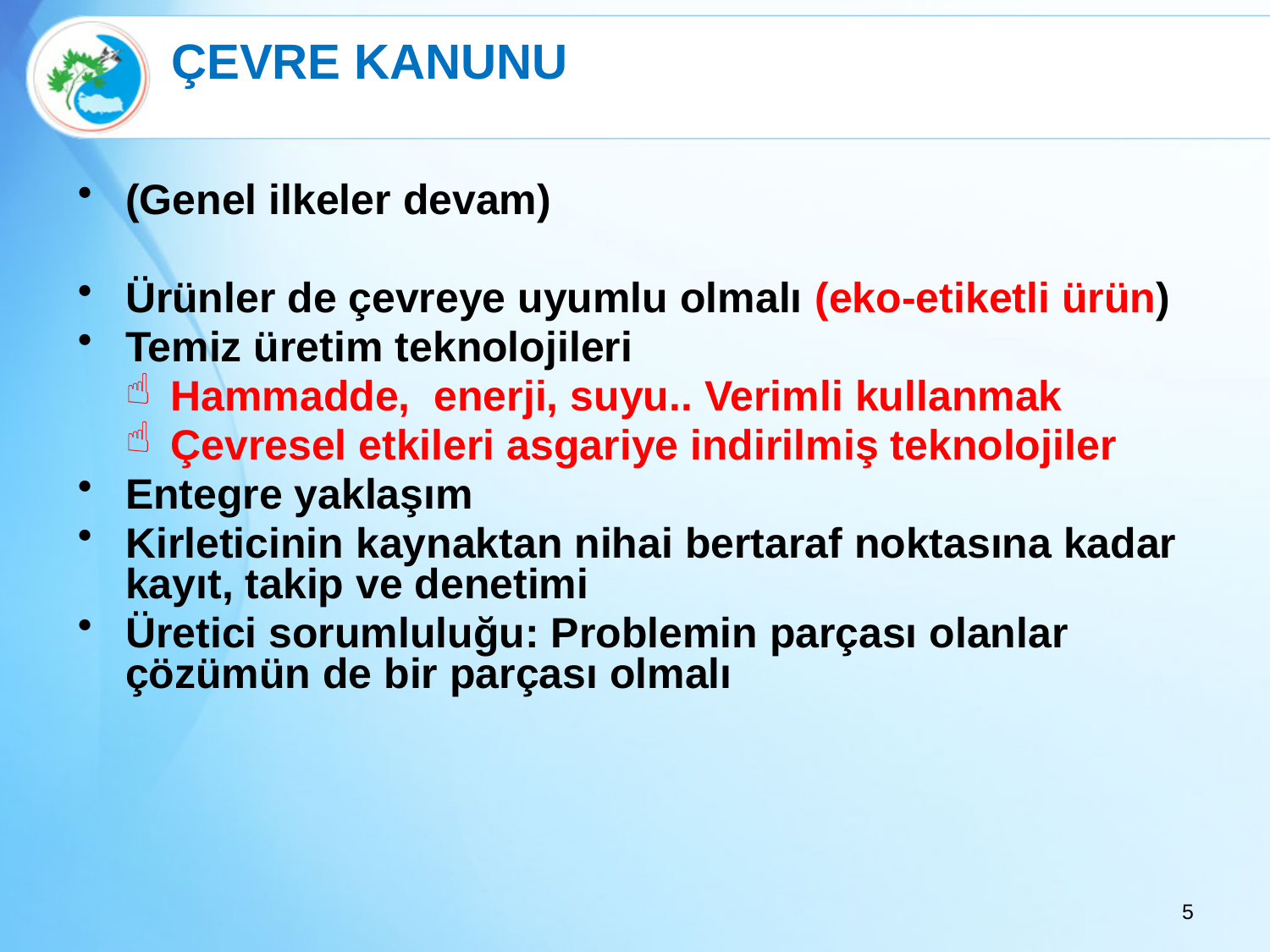

ÇEVRE KANUNU
(Genel ilkeler devam)

Ürünler de çevreye uyumlu olmalı (eko-etiketli ürün)
Temiz üretim teknolojileri
Hammadde,  enerji, suyu.. Verimli kullanmak
Çevresel etkileri asgariye indirilmiş teknolojiler
Entegre yaklaşım
Kirleticinin kaynaktan nihai bertaraf noktasına kadar kayıt, takip ve denetimi
Üretici sorumluluğu: Problemin parçası olanlar çözümün de bir parçası olmalı
5